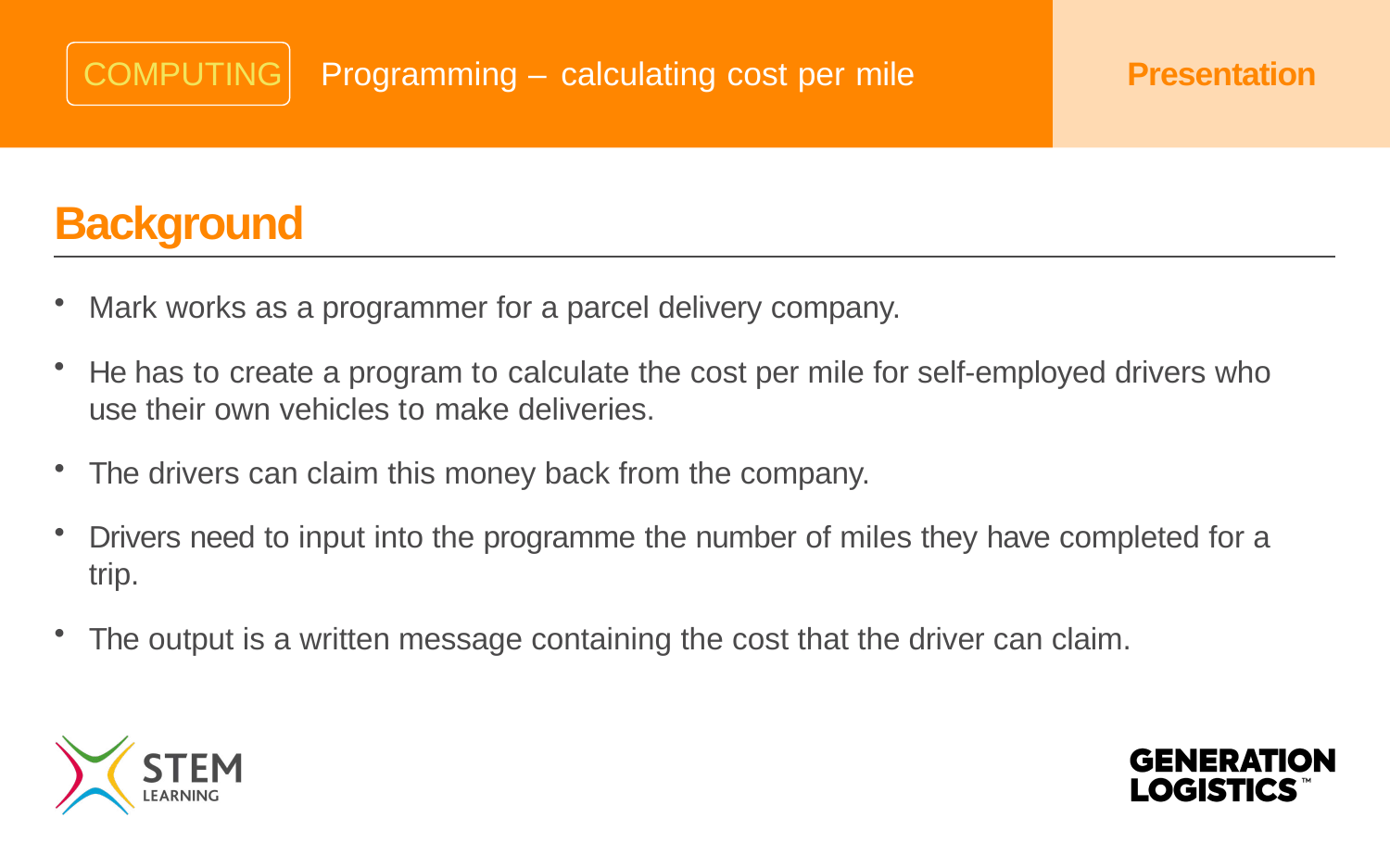

COMPUTING
# Programming – calculating cost per mile
Presentation
Background

Mark works as a programmer for a parcel delivery company.
He has to create a program to calculate the cost per mile for self-employed drivers who use their own vehicles to make deliveries.
The drivers can claim this money back from the company.
Drivers need to input into the programme the number of miles they have completed for a trip.
The output is a written message containing the cost that the driver can claim.